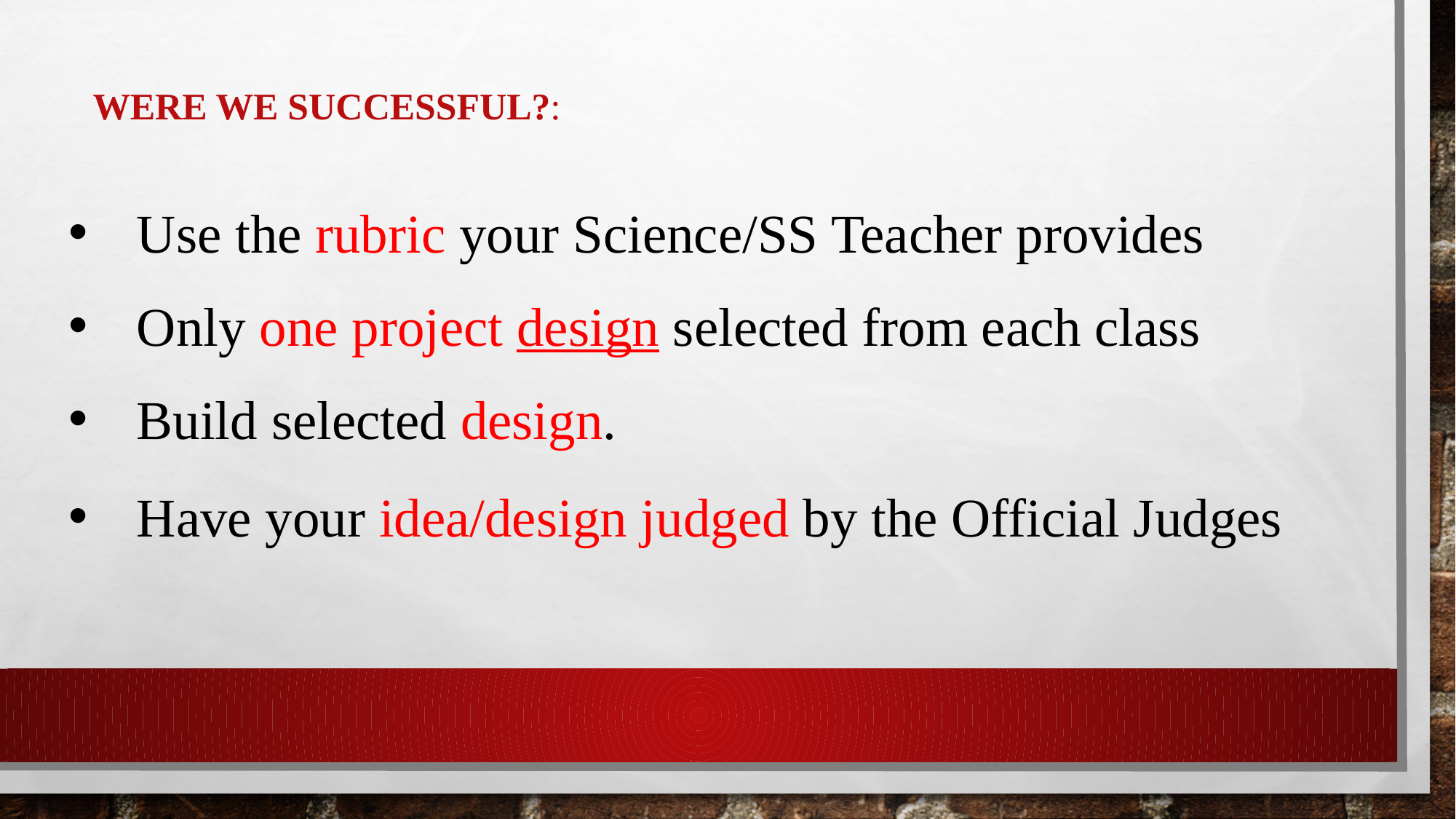

# Were we successful?:

Use the rubric your Science/SS Teacher provides

Only one project design selected from each class

Build selected design.

Have your idea/design judged by the Official Judges